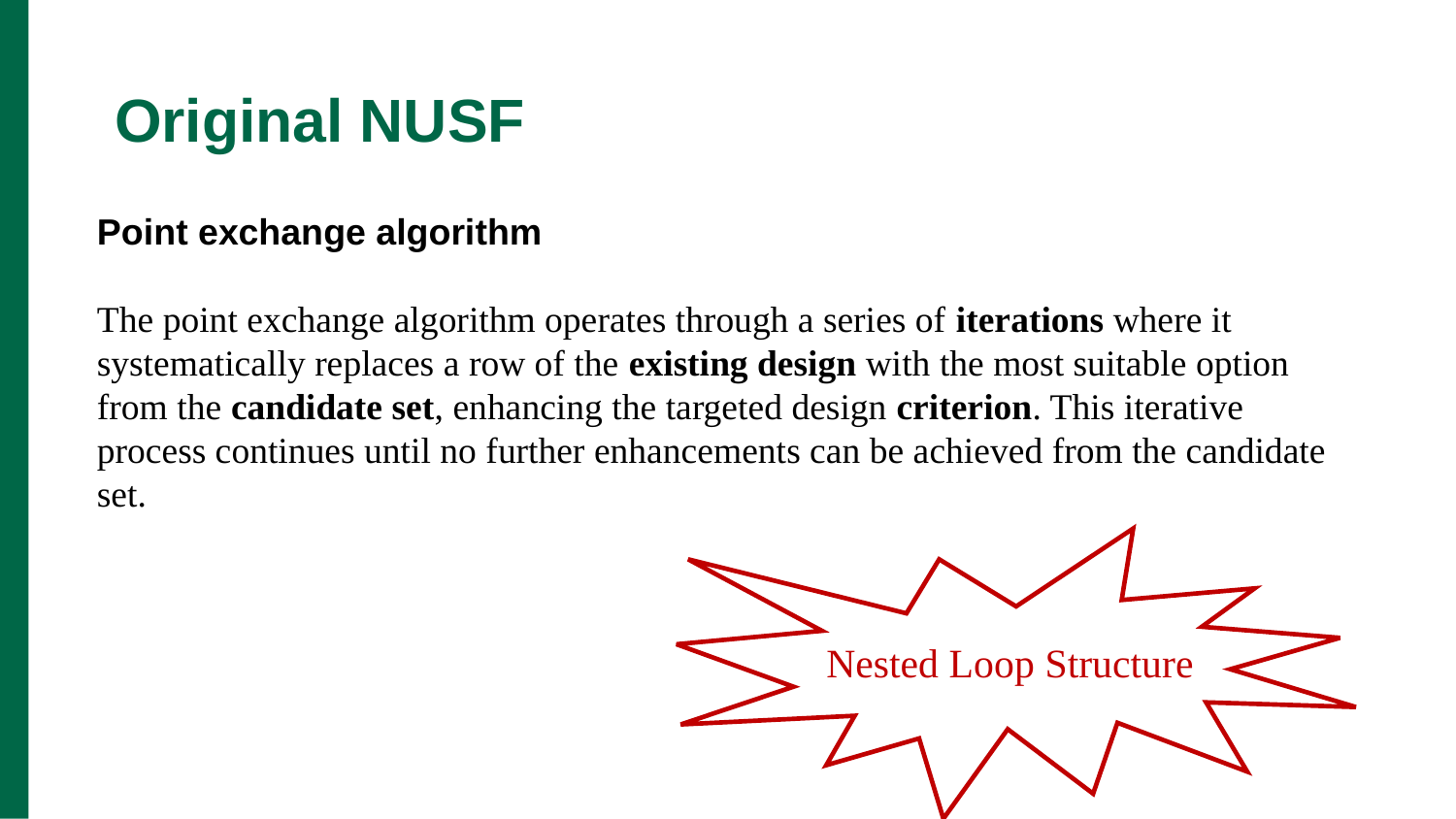

# Original NUSF
Point exchange algorithm

The point exchange algorithm operates through a series of iterations where it systematically replaces a row of the existing design with the most suitable option from the candidate set, enhancing the targeted design criterion. This iterative process continues until no further enhancements can be achieved from the candidate set.

Nested Loop Structure